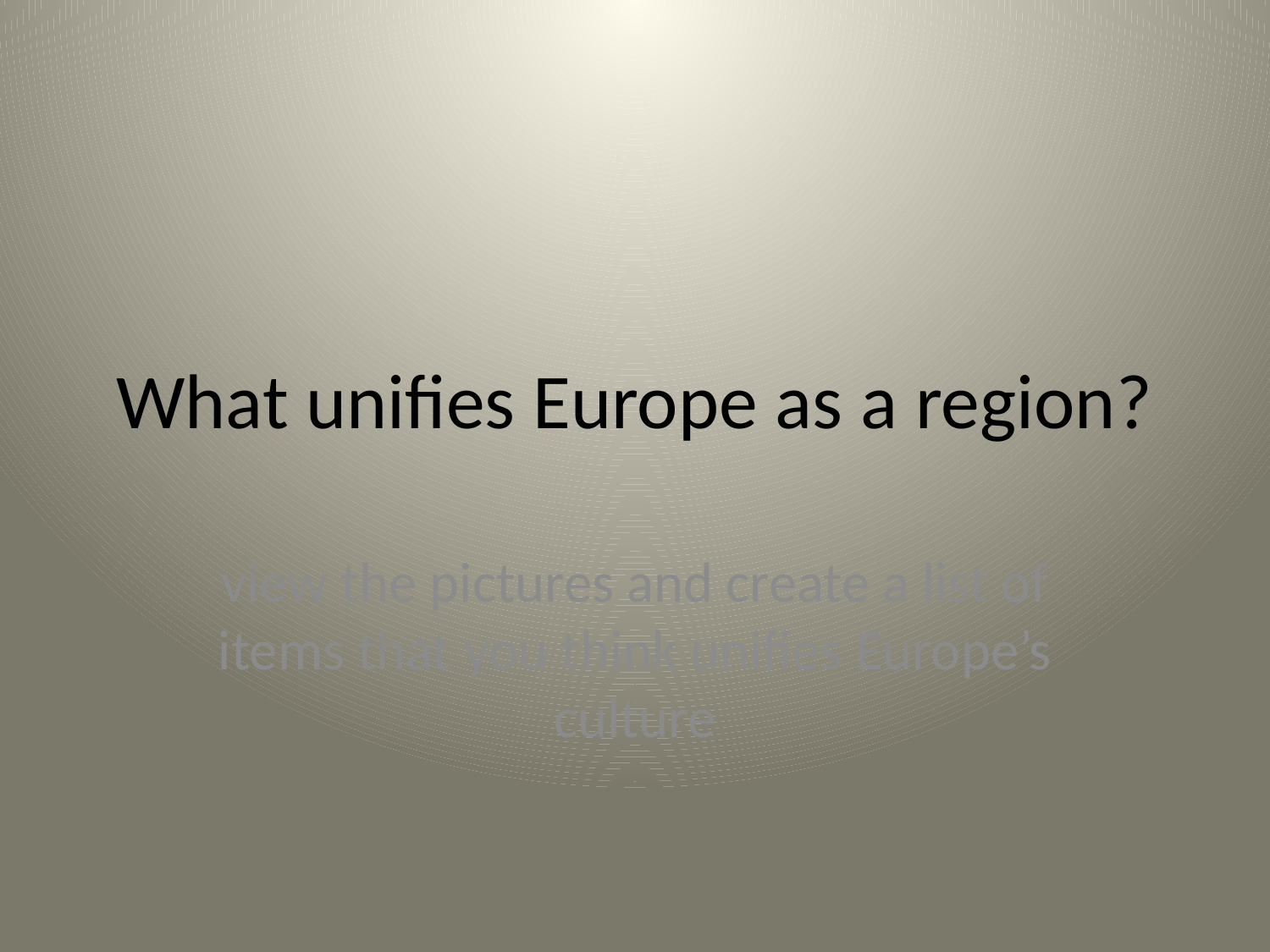

# What unifies Europe as a region?
view the pictures and create a list of items that you think unifies Europe’s culture